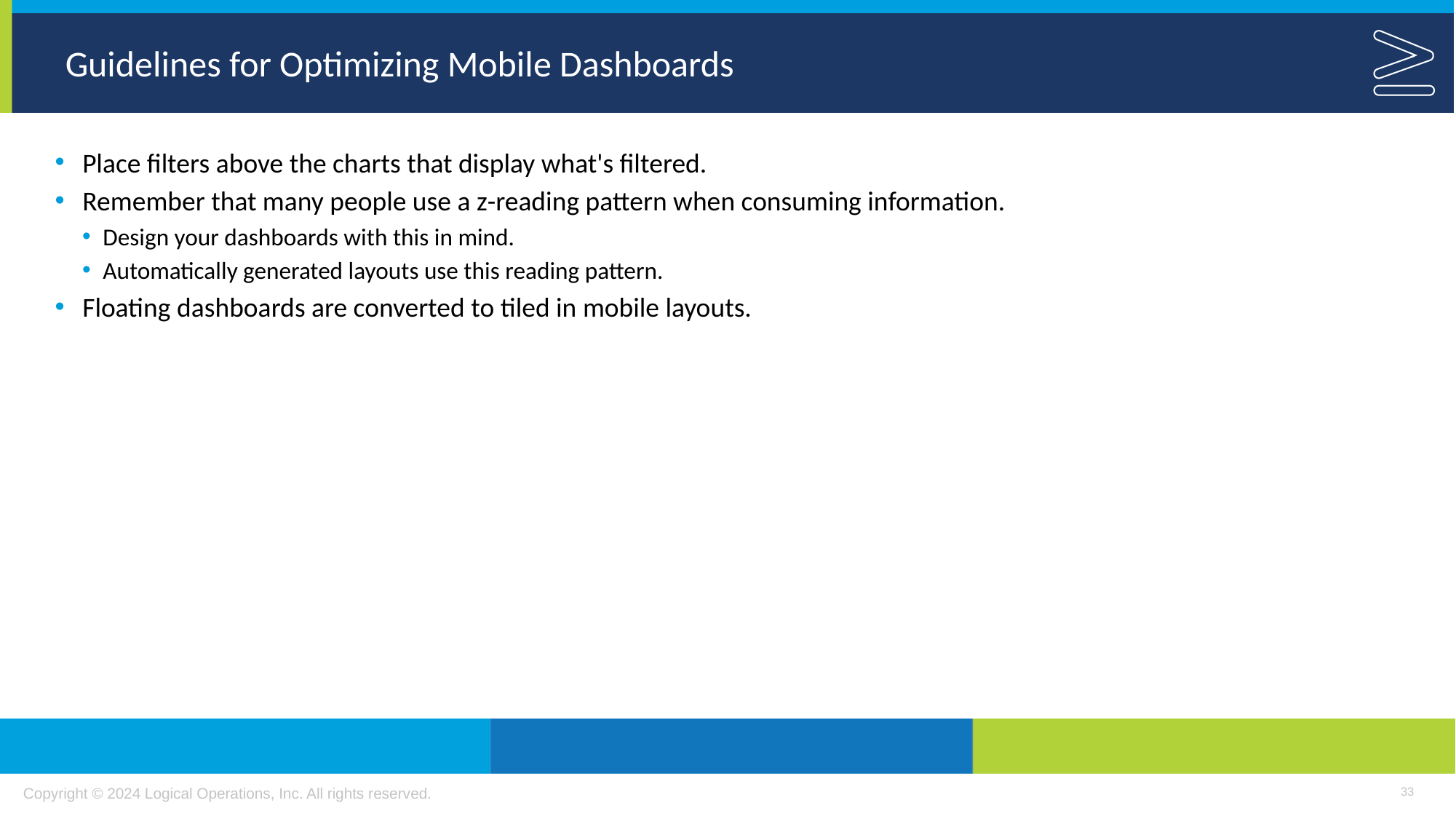

# Guidelines for Optimizing Mobile Dashboards
Place filters above the charts that display what's filtered.
Remember that many people use a z-reading pattern when consuming information.
Design your dashboards with this in mind.
Automatically generated layouts use this reading pattern.
Floating dashboards are converted to tiled in mobile layouts.

33